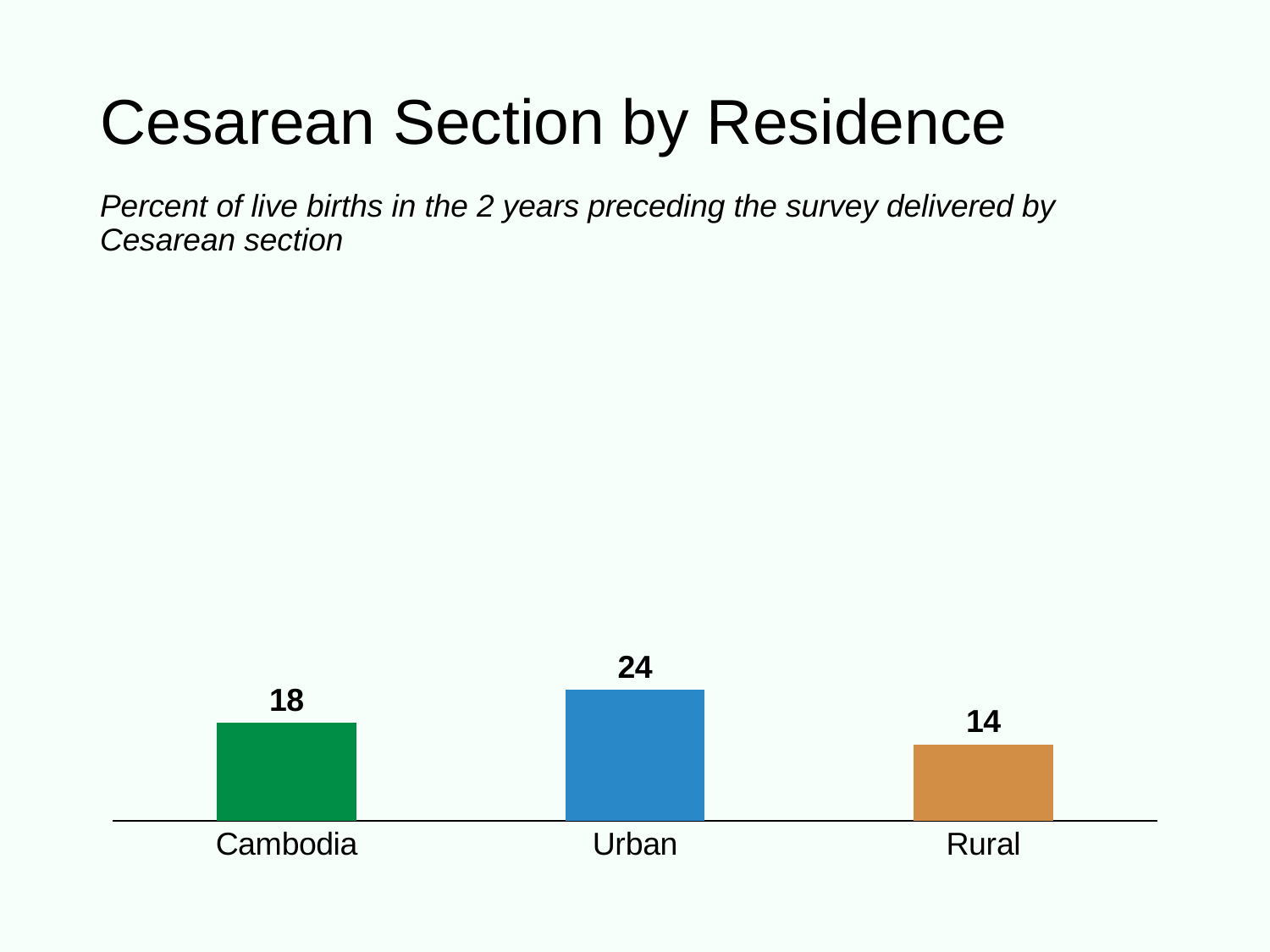

# Cesarean Section by Residence
Percent of live births in the 2 years preceding the survey delivered by Cesarean section

### Chart

| Category | Cambodia |
|---|---|
| Cambodia | 18.0 |
| Urban | 24.0 |
| Rural | 14.0 |